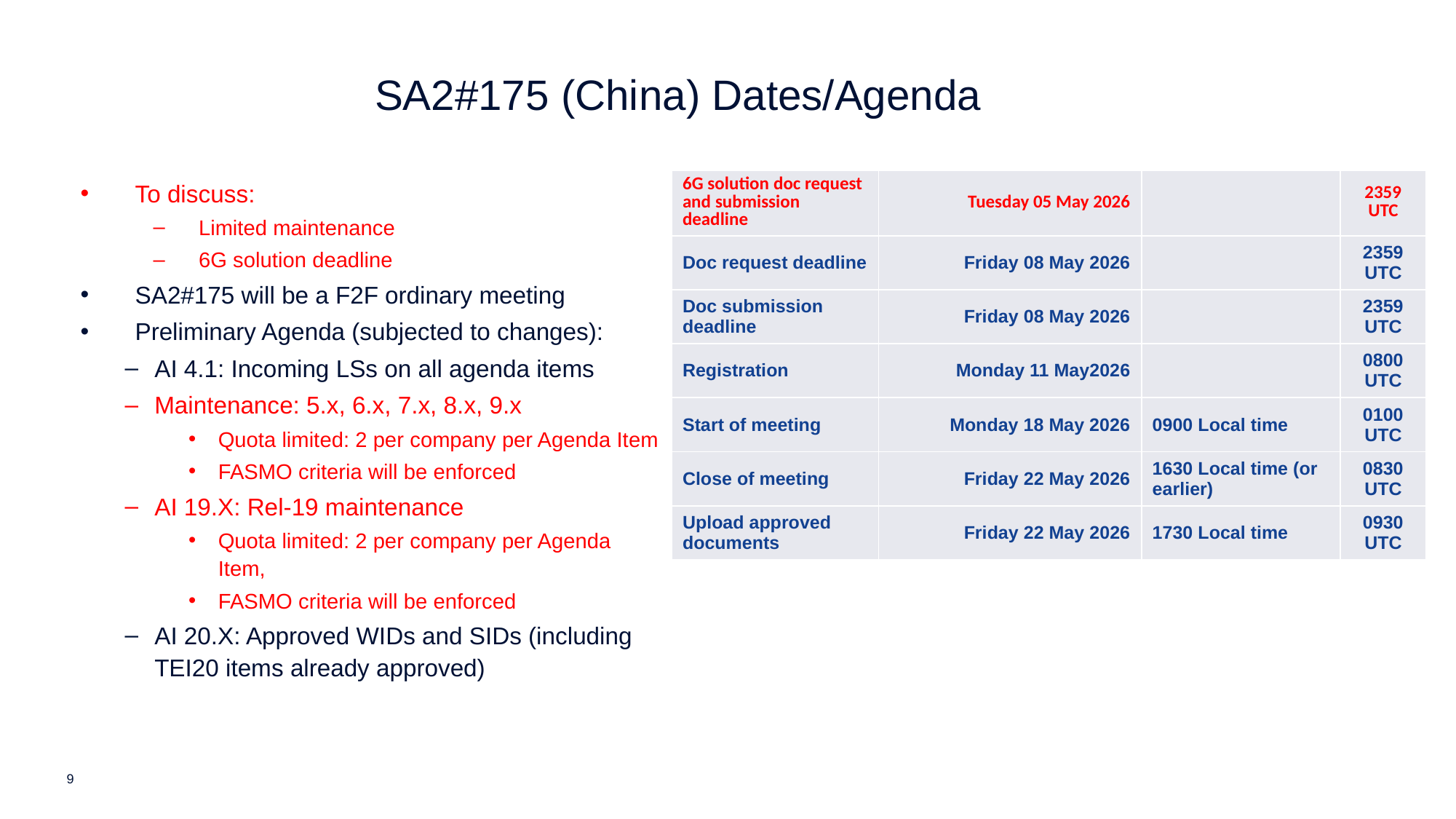

SA2#175 (China) Dates/Agenda
To discuss:
Limited maintenance
6G solution deadline
SA2#175 will be a F2F ordinary meeting
Preliminary Agenda (subjected to changes):
AI 4.1: Incoming LSs on all agenda items
Maintenance: 5.x, 6.x, 7.x, 8.x, 9.x
Quota limited: 2 per company per Agenda Item
FASMO criteria will be enforced
AI 19.X: Rel-19 maintenance
Quota limited: 2 per company per Agenda Item,
FASMO criteria will be enforced
AI 20.X: Approved WIDs and SIDs (including TEI20 items already approved)
| 6G solution doc request and submission deadline | Tuesday 05 May 2026 |  | 2359 UTC |
| --- | --- | --- | --- |
| Doc request deadline | Friday 08 May 2026 |  | 2359 UTC |
| Doc submission deadline | Friday 08 May 2026 |  | 2359 UTC |
| Registration | Monday 11 May2026 |  | 0800 UTC |
| Start of meeting | Monday 18 May 2026 | 0900 Local time | 0100 UTC |
| Close of meeting | Friday 22 May 2026 | 1630 Local time (or earlier) | 0830 UTC |
| Upload approved documents | Friday 22 May 2026 | 1730 Local time | 0930 UTC |